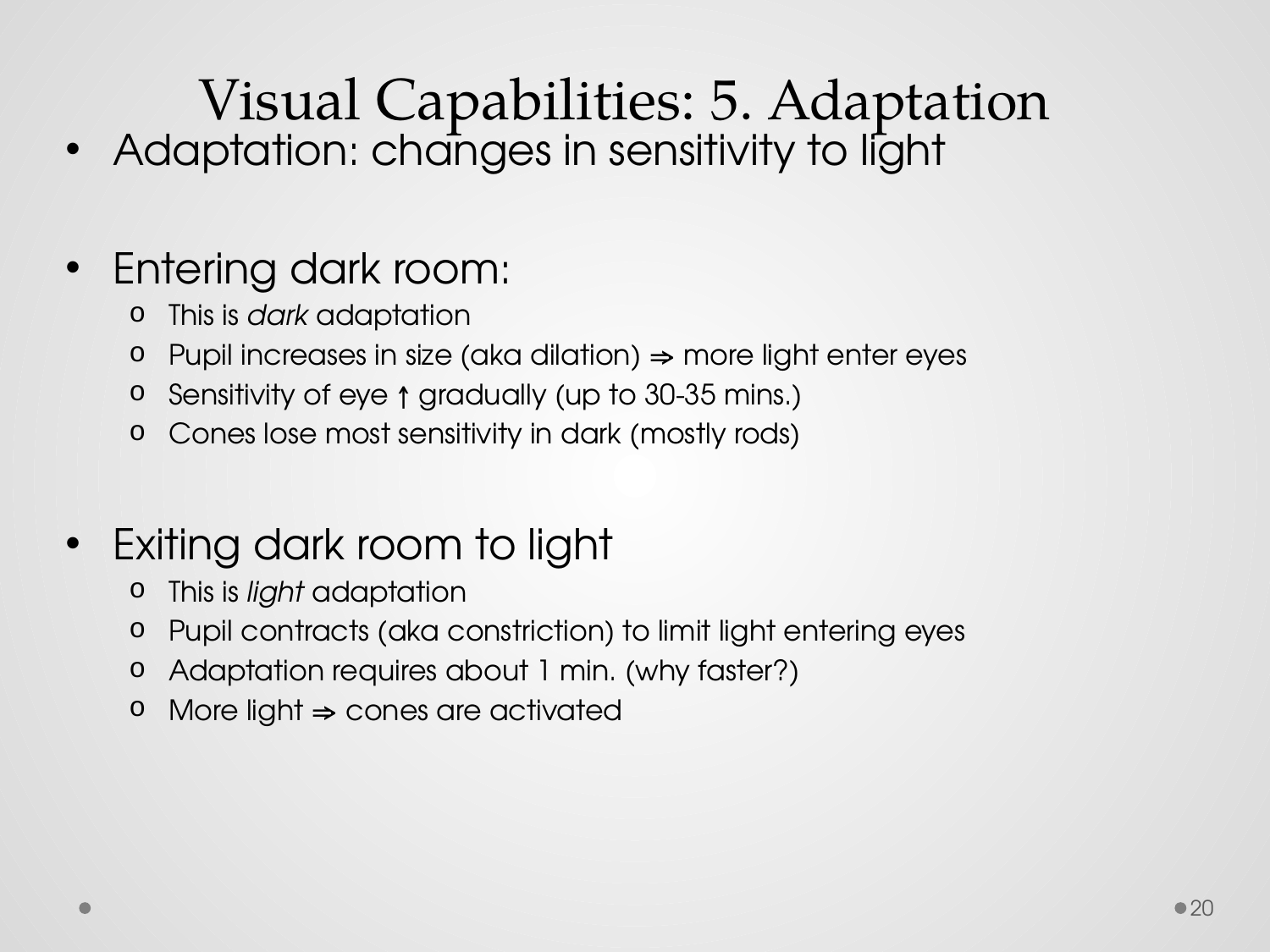

# Visual Capabilities: 5. Adaptation

Adaptation: changes in sensitivity to light

Entering dark room:
This is dark adaptation
Pupil increases in size (aka dilation) ⇒ more light enter eyes
Sensitivity of eye ↑ gradually (up to 30-35 mins.)
Cones lose most sensitivity in dark (mostly rods)

Exiting dark room to light
This is light adaptation
Pupil contracts (aka constriction) to limit light entering eyes
Adaptation requires about 1 min. (why faster?)
More light ⇒ cones are activated
20